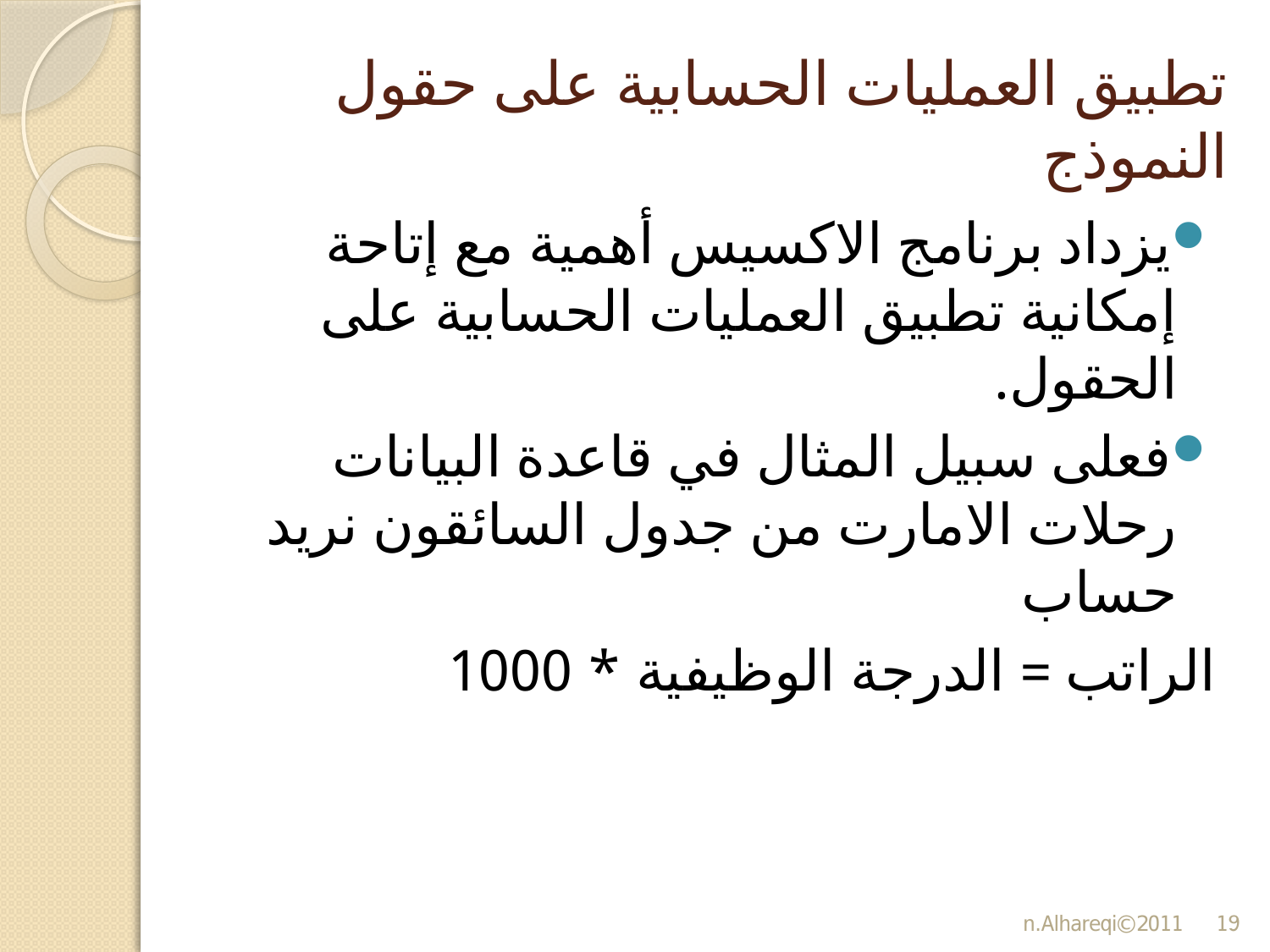

# تطبيق العمليات الحسابية على حقول النموذج
يزداد برنامج الاكسيس أهمية مع إتاحة إمكانية تطبيق العمليات الحسابية على الحقول.
فعلى سبيل المثال في قاعدة البيانات رحلات الامارت من جدول السائقون نريد حساب
الراتب = الدرجة الوظيفية * 1000
n.Alhareqi©2011
19